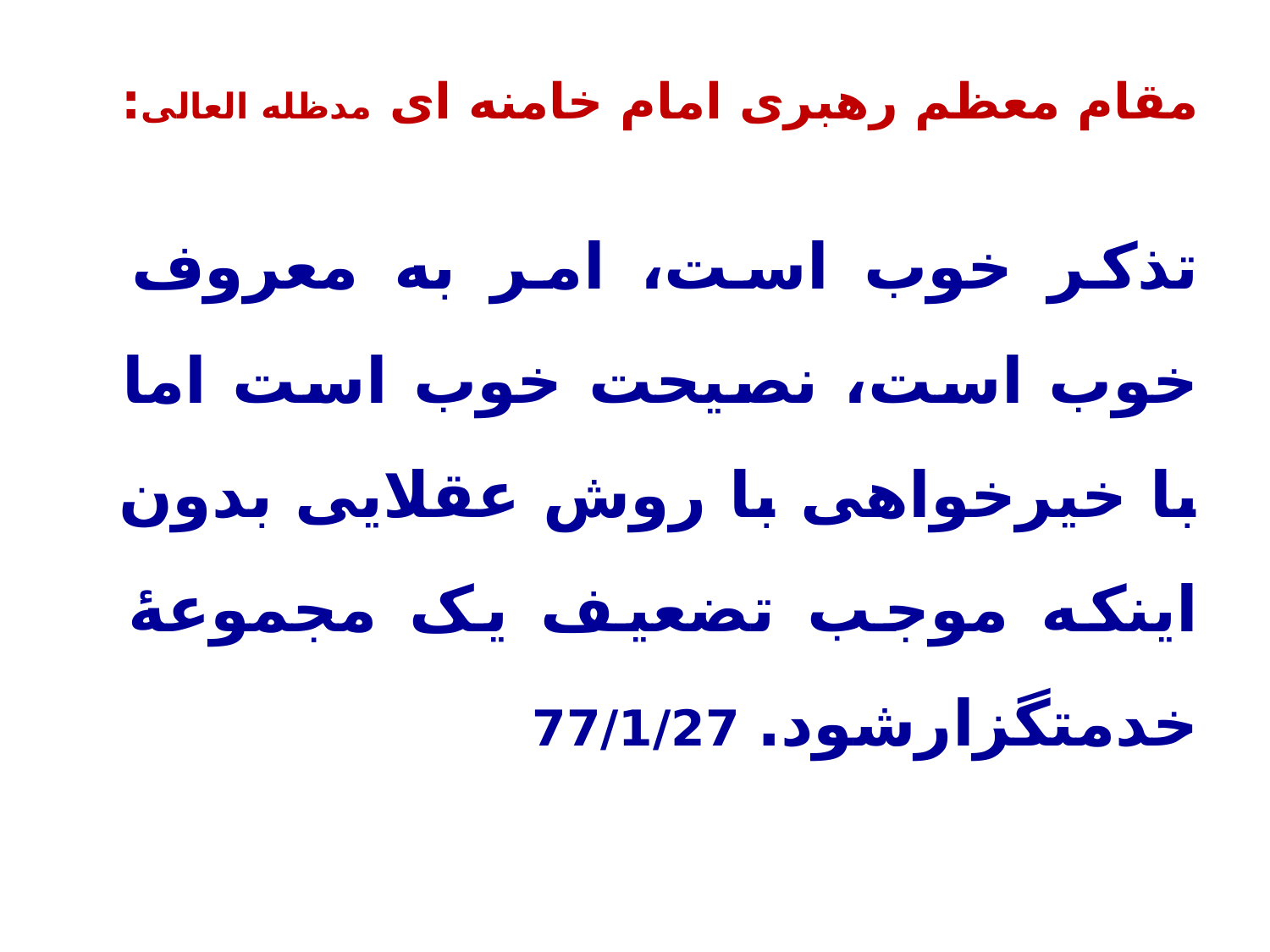

مقام معظم رهبری امام خامنه ای مدظله العالی:

تذکر خوب است، امر به معروف خوب است، نصیحت خوب است اما با خیرخواهی با روش عقلایی بدون اینکه موجب تضعیف یک مجموعۀ خدمتگزارشود. 77/1/27